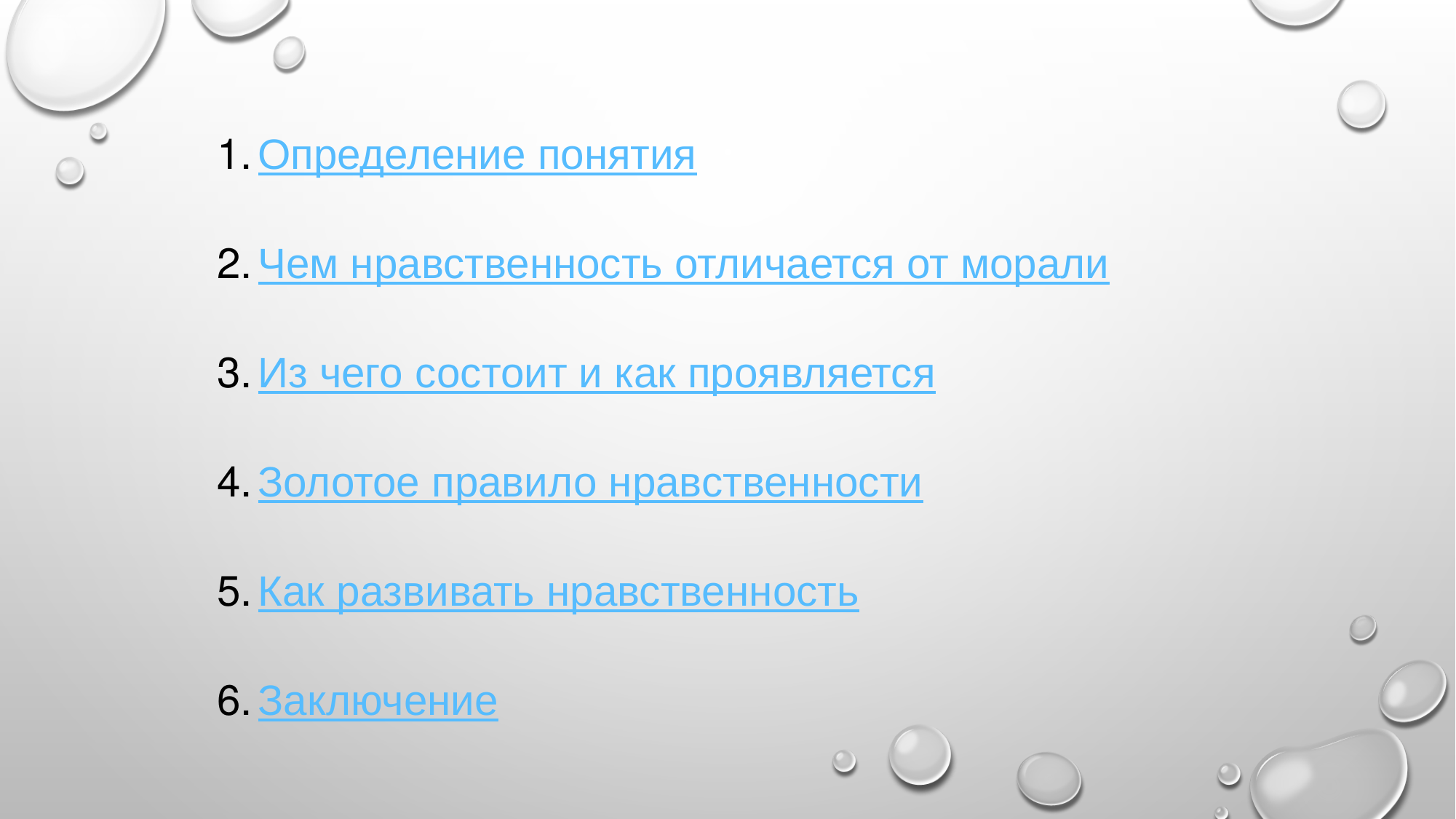

Определение понятия
Чем нравственность отличается от морали
Из чего состоит и как проявляется
Золотое правило нравственности
Как развивать нравственность
Заключение